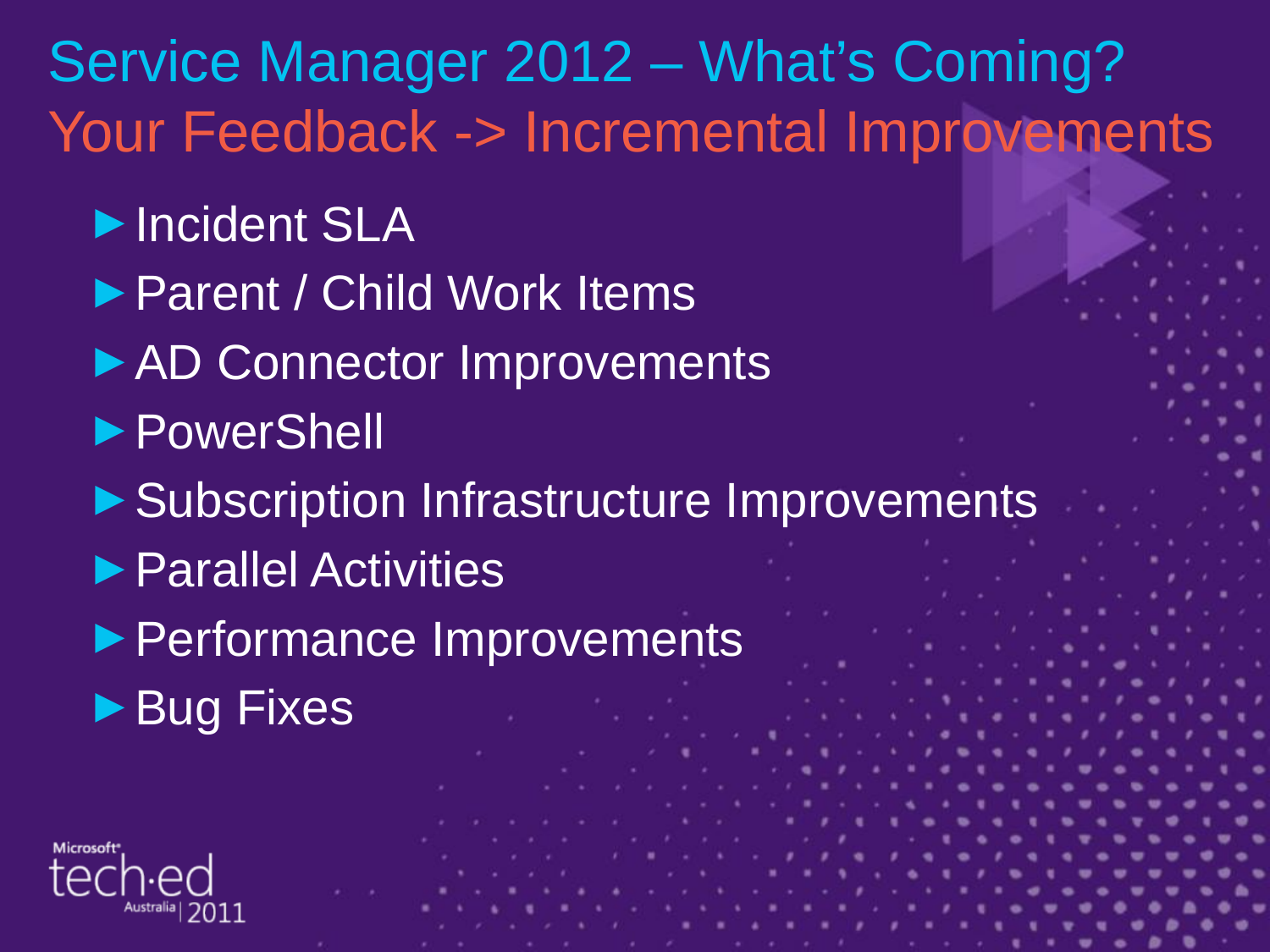

Service Manager 2012 – What’s Coming?
Your Feedback -> Incremental Improvements
Incident SLA
Parent / Child Work Items
AD Connector Improvements
PowerShell
Subscription Infrastructure Improvements
Parallel Activities
Performance Improvements
Bug Fixes